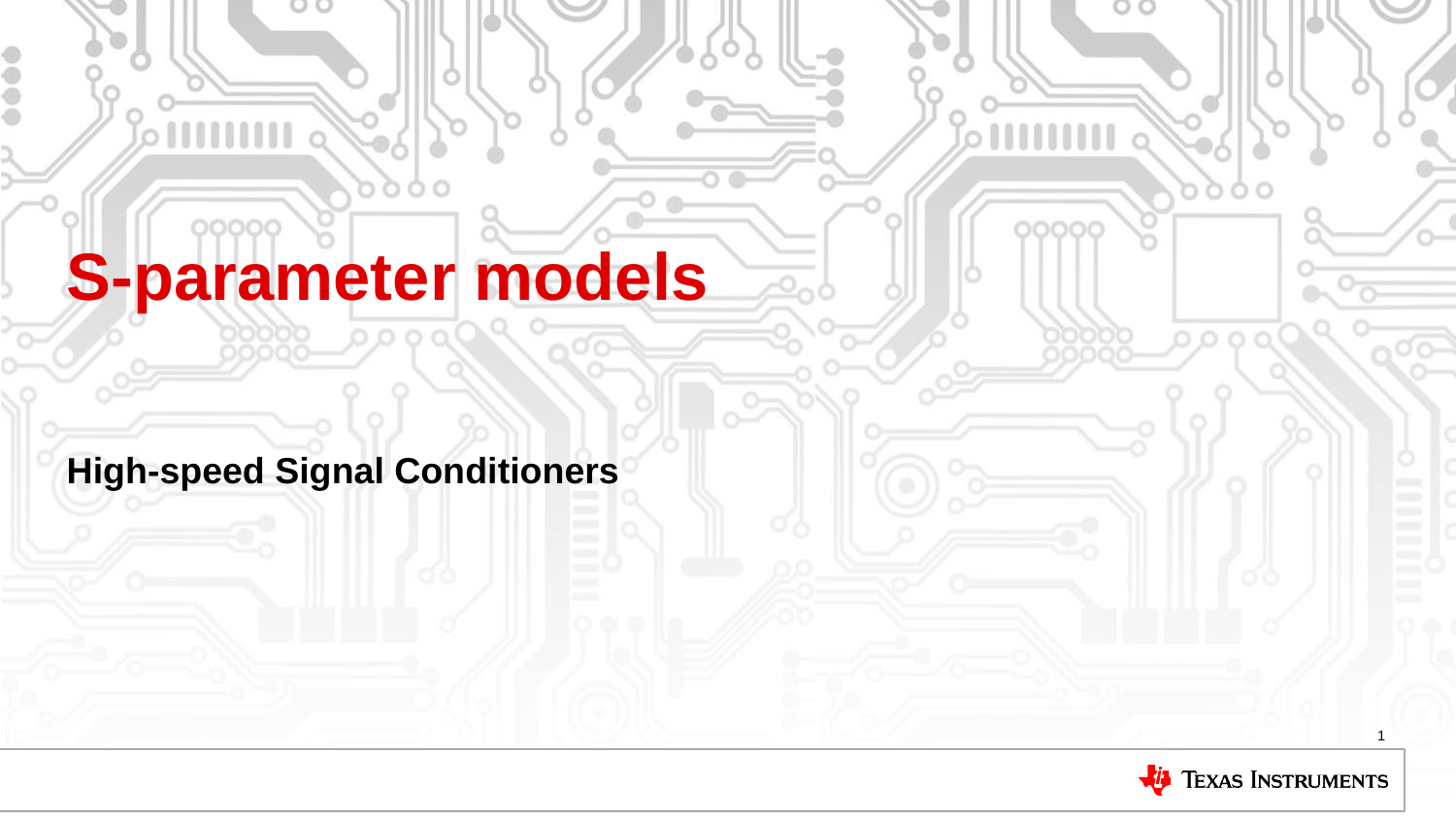

# S-parameter models
High-speed Signal Conditioners
1